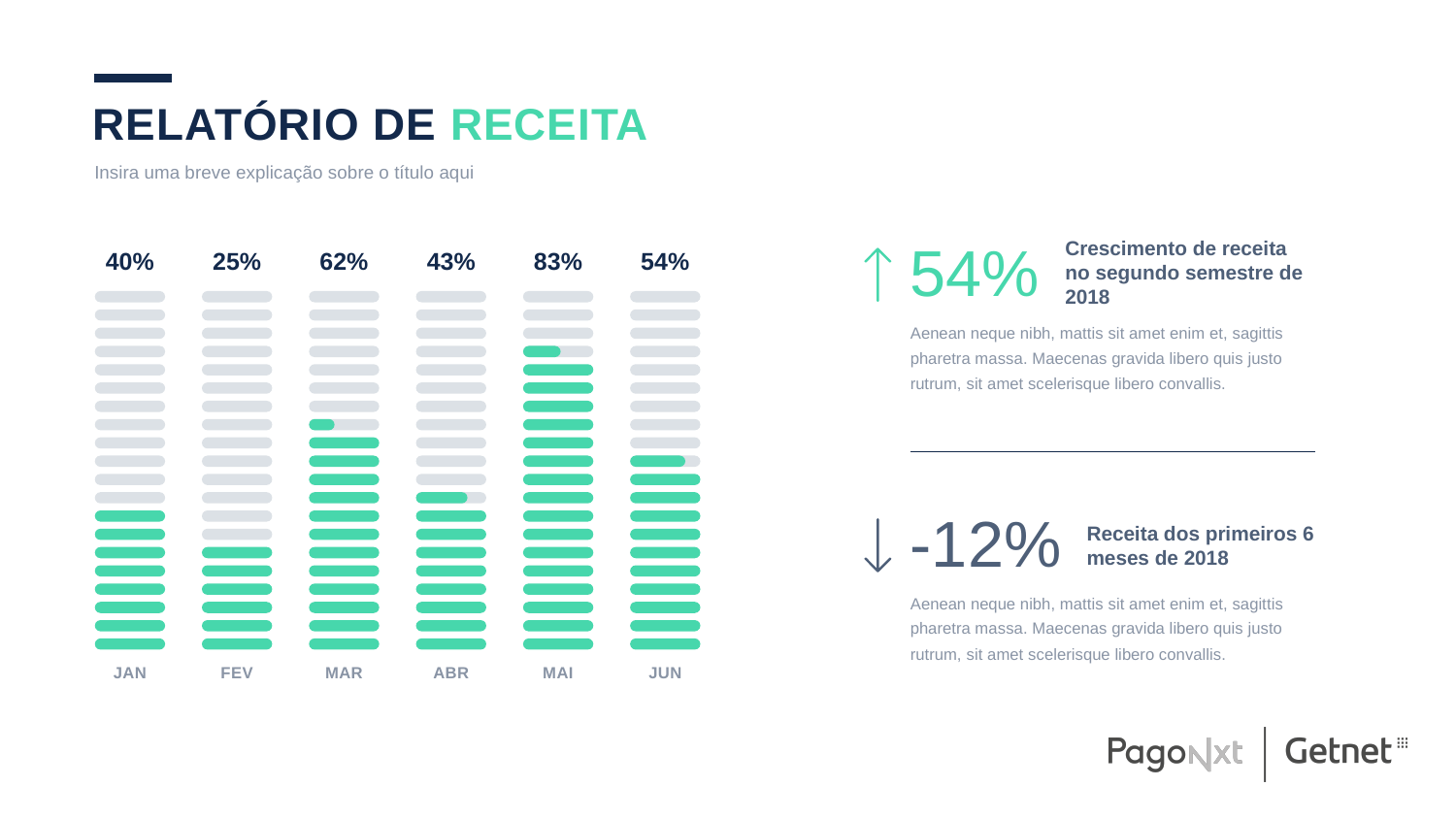

Relatório de receita
Insira uma breve explicação sobre o título aqui
54%
Crescimento de receita no segundo semestre de 2018
40%
25%
62%
43%
83%
54%

Aenean neque nibh, mattis sit amet enim et, sagittis pharetra massa. Maecenas gravida libero quis justo rutrum, sit amet scelerisque libero convallis.

-12%
Receita dos primeiros 6 meses de 2018

Aenean neque nibh, mattis sit amet enim et, sagittis pharetra massa. Maecenas gravida libero quis justo rutrum, sit amet scelerisque libero convallis.

Jan
FEV
Mar
ABR
mai
Jun